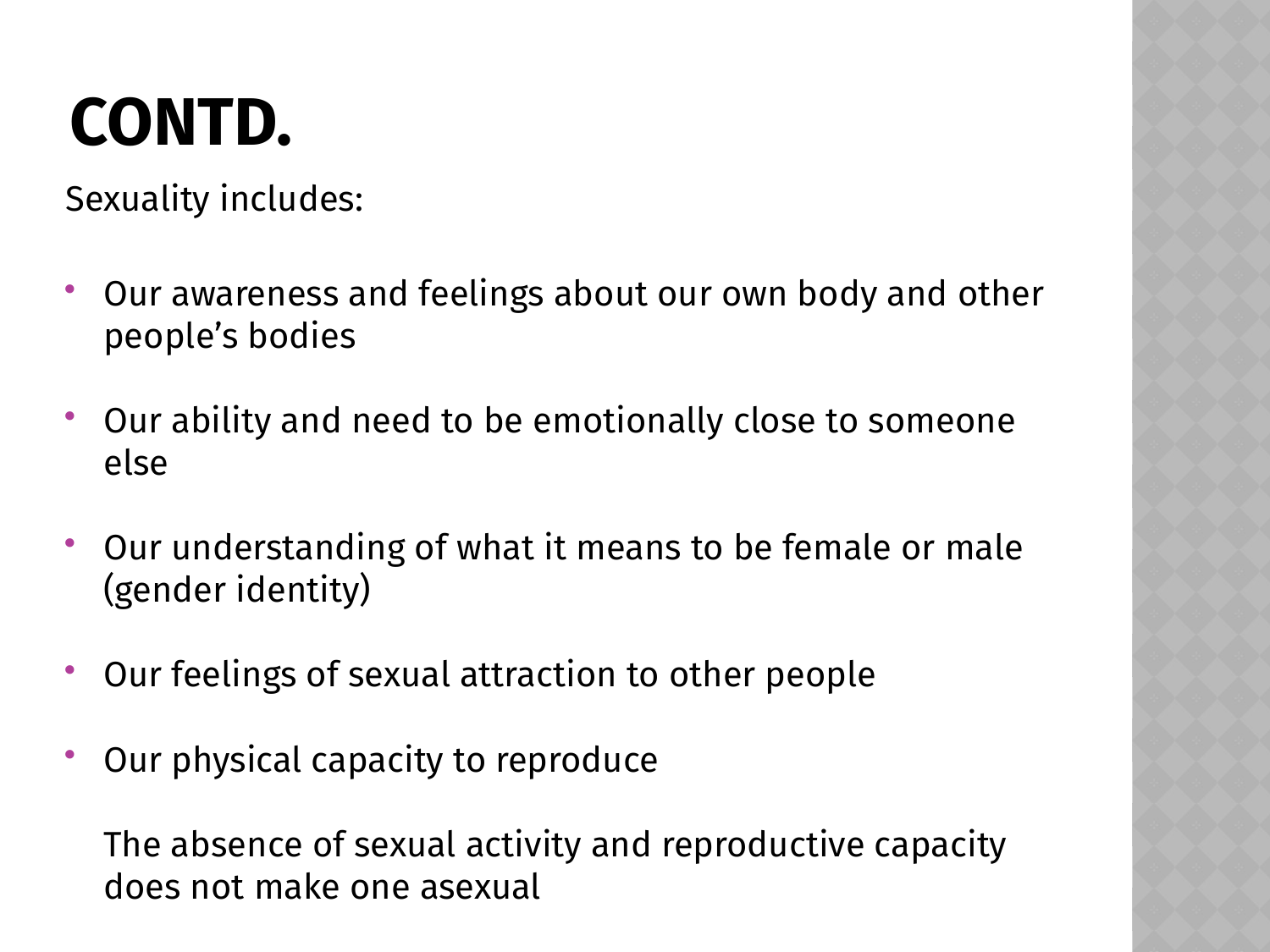

# Contd.
Sexuality includes:

Our awareness and feelings about our own body and other people’s bodies

Our ability and need to be emotionally close to someone else

Our understanding of what it means to be female or male (gender identity)

Our feelings of sexual attraction to other people

Our physical capacity to reproduce

	The absence of sexual activity and reproductive capacity does not make one asexual